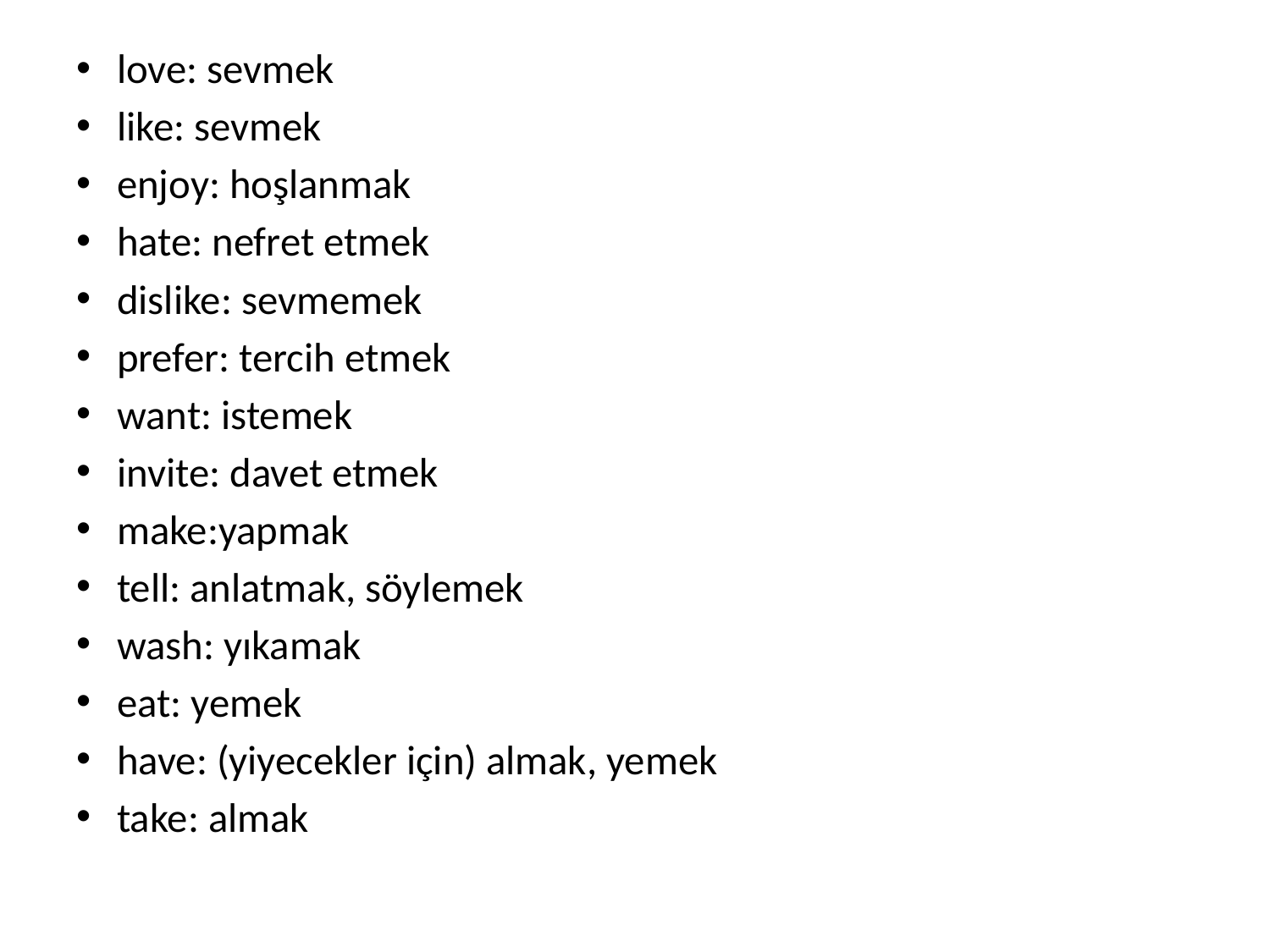

love: sevmek
like: sevmek
enjoy: hoşlanmak
hate: nefret etmek
dislike: sevmemek
prefer: tercih etmek
want: istemek
invite: davet etmek
make:yapmak
tell: anlatmak, söylemek
wash: yıkamak
eat: yemek
have: (yiyecekler için) almak, yemek
take: almak